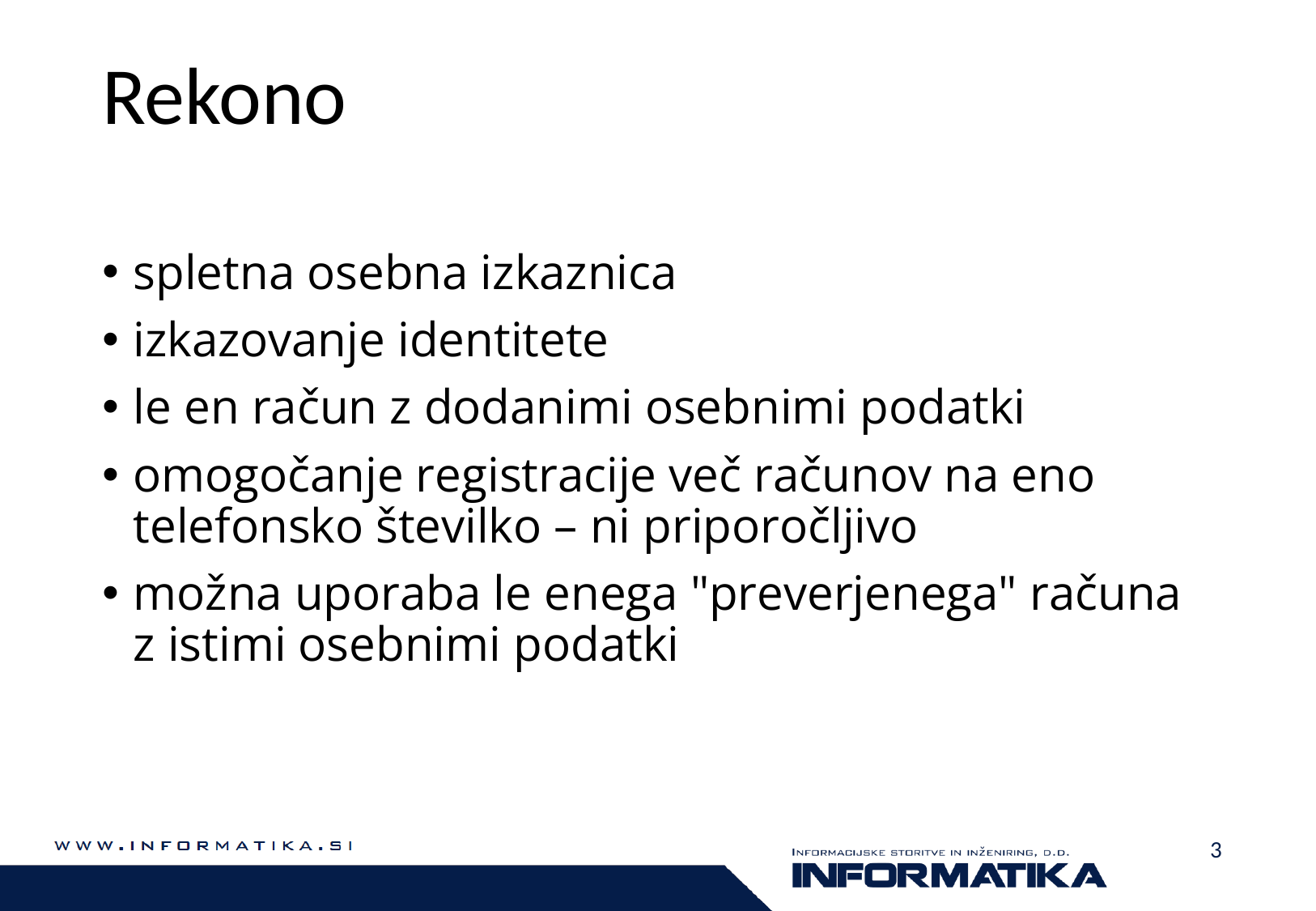

# Rekono
spletna osebna izkaznica
izkazovanje identitete
le en račun z dodanimi osebnimi podatki
omogočanje registracije več računov na eno telefonsko številko – ni priporočljivo
možna uporaba le enega "preverjenega" računa z istimi osebnimi podatki